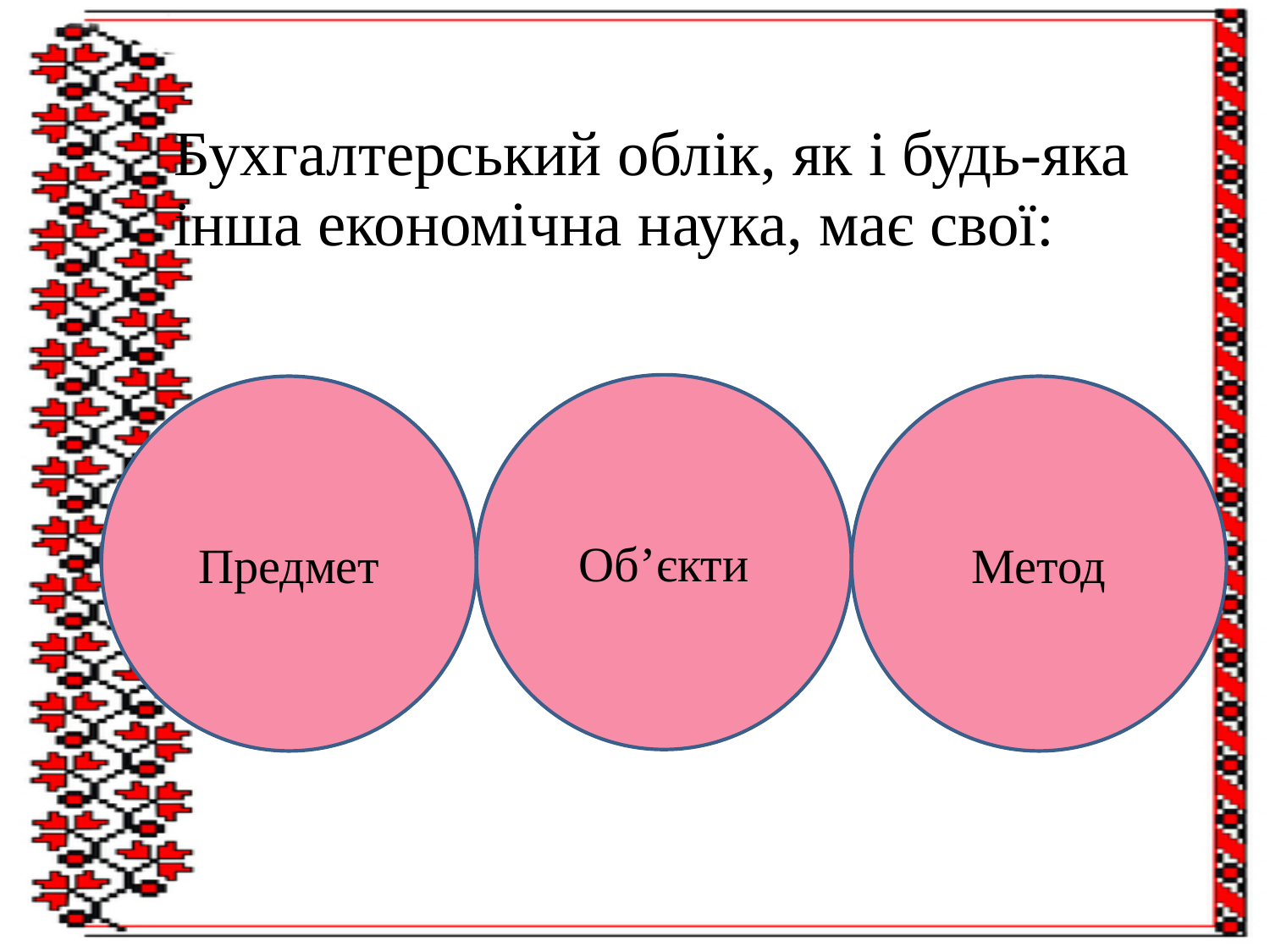

# Бухгалтерський облік, як і будь-яка інша економічна наука, має свої:
Об’єкти
Предмет
Метод